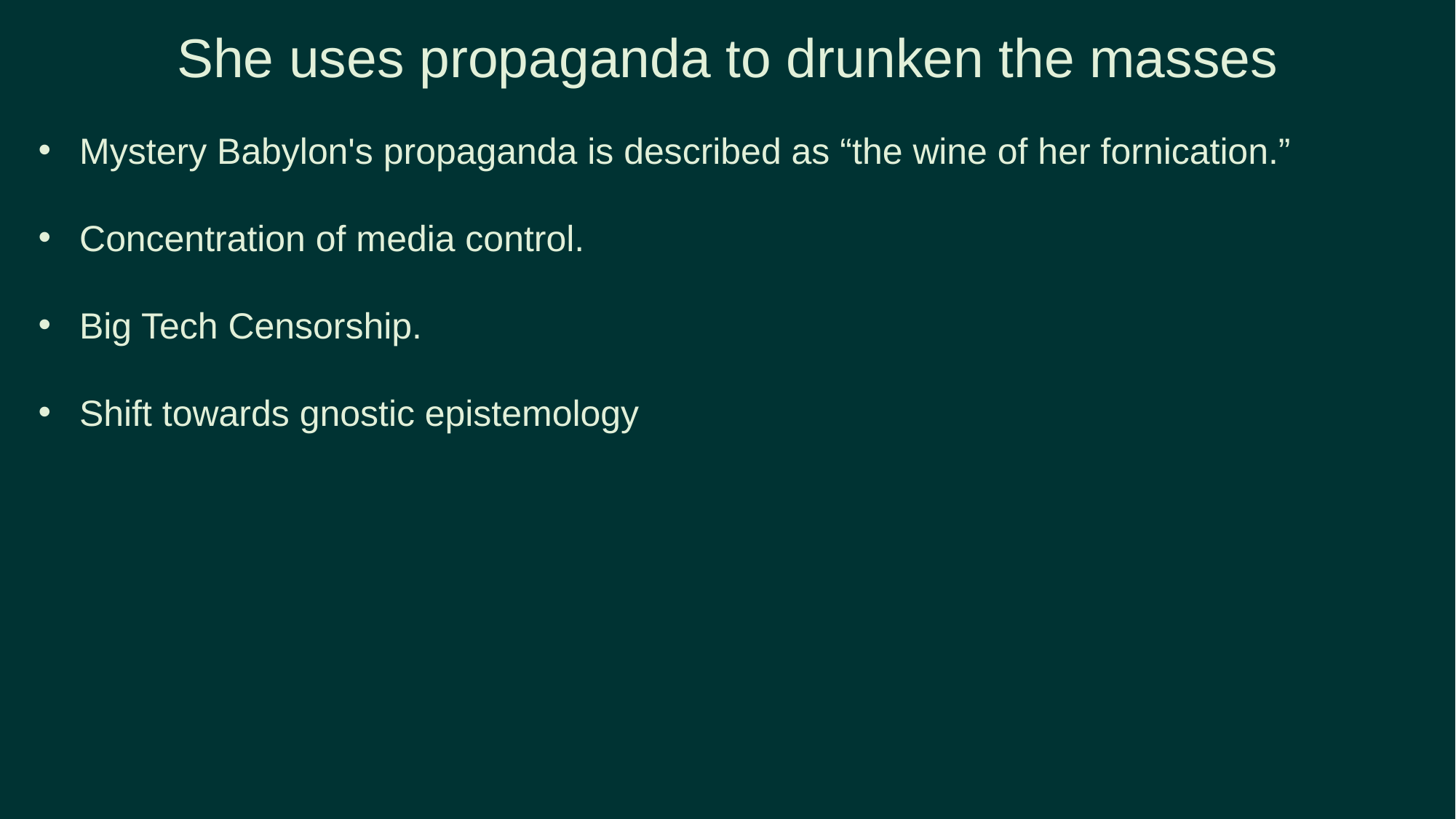

# She uses propaganda to drunken the masses
Mystery Babylon's propaganda is described as “the wine of her fornication.”

Concentration of media control.

Big Tech Censorship.

Shift towards gnostic epistemology